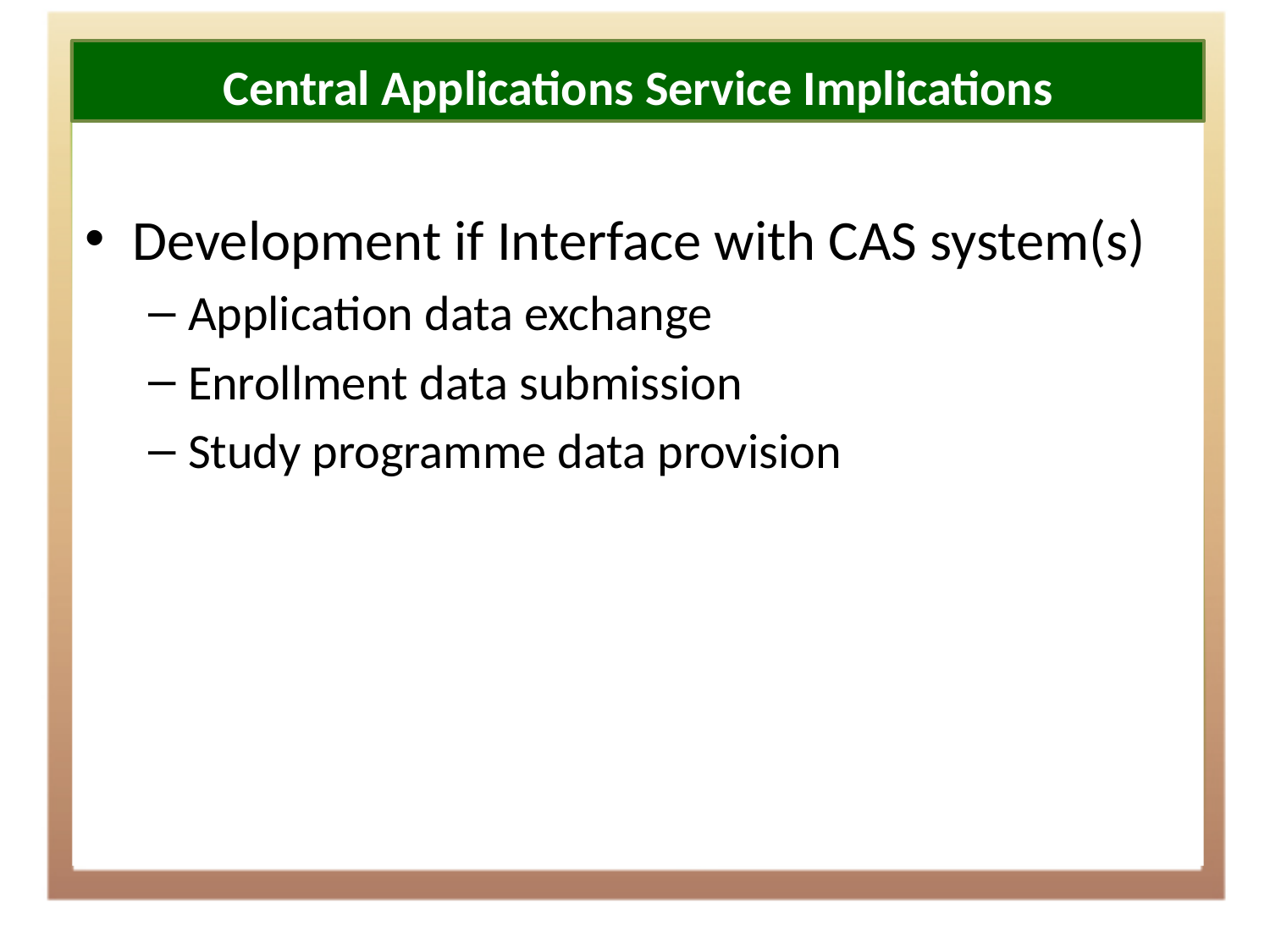

Central Applications Service Implications

Development if Interface with CAS system(s)
Application data exchange
Enrollment data submission
Study programme data provision
#